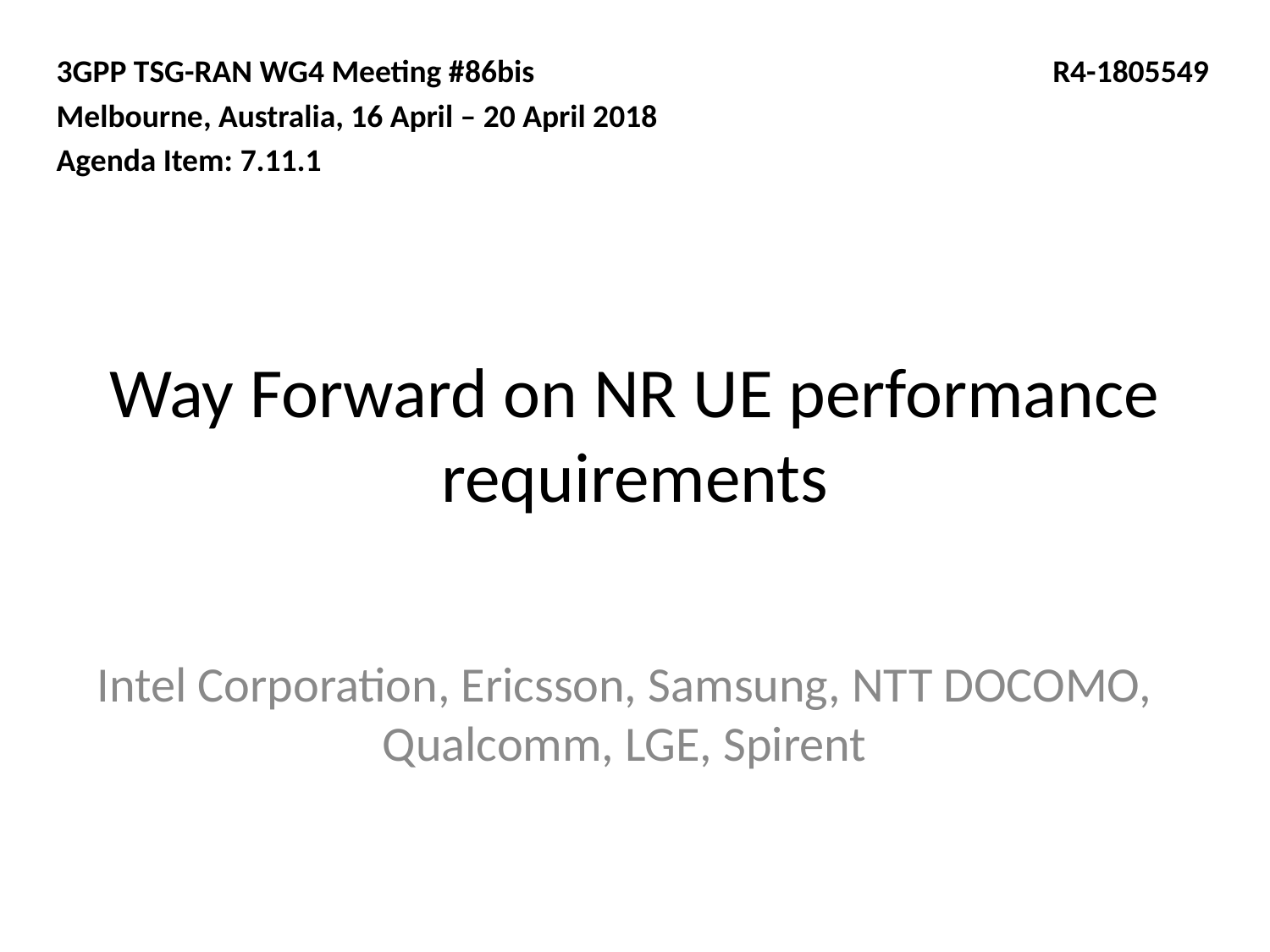

3GPP TSG-RAN WG4 Meeting #86bis
Melbourne, Australia, 16 April – 20 April 2018
Agenda Item: 7.11.1
R4-1805549
# Way Forward on NR UE performance requirements
Intel Corporation, Ericsson, Samsung, NTT DOCOMO, Qualcomm, LGE, Spirent